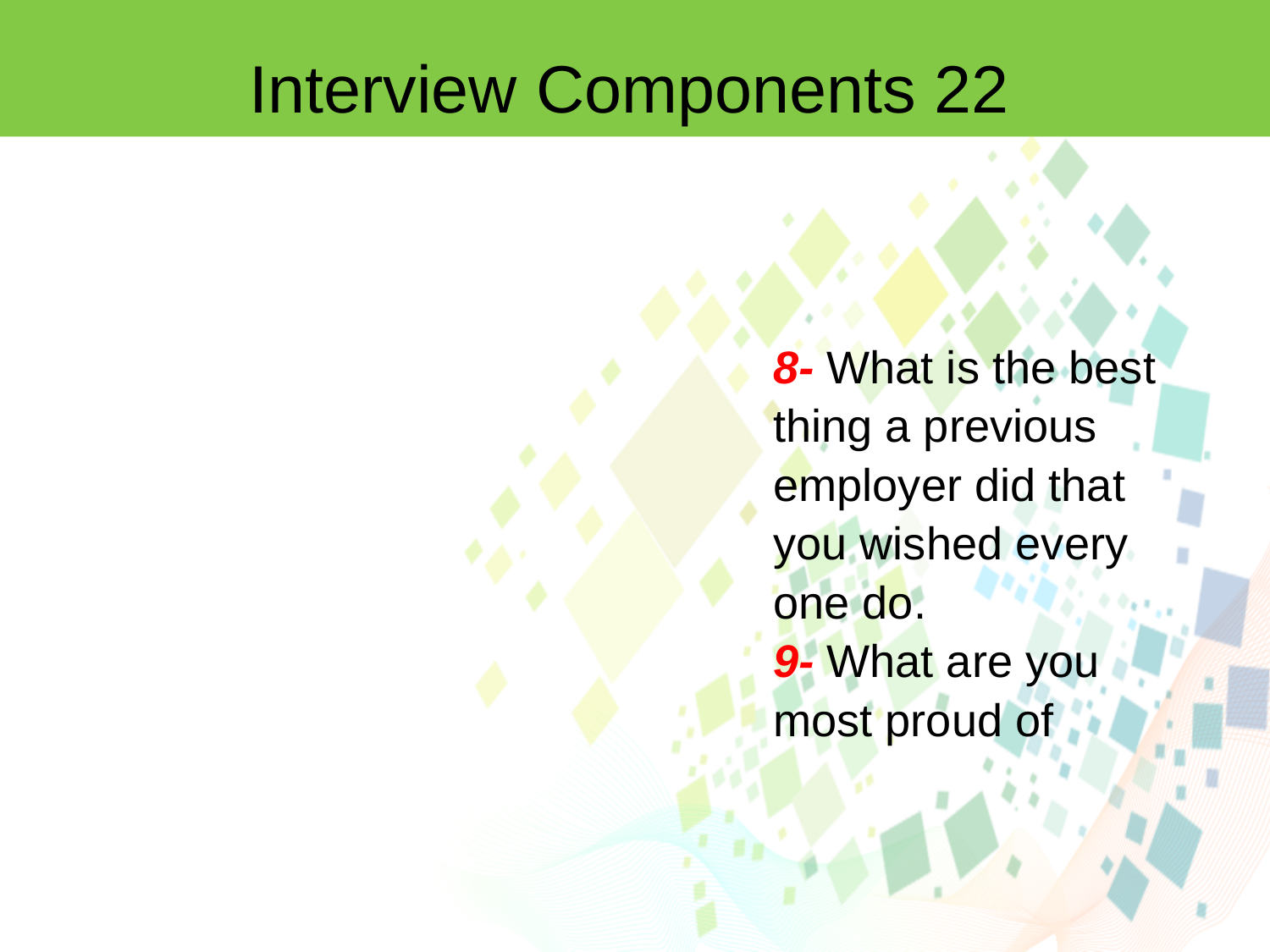

Interview Components 22
8- What is the best thing a previous employer did that you wished every one do.
9- What are you most proud of